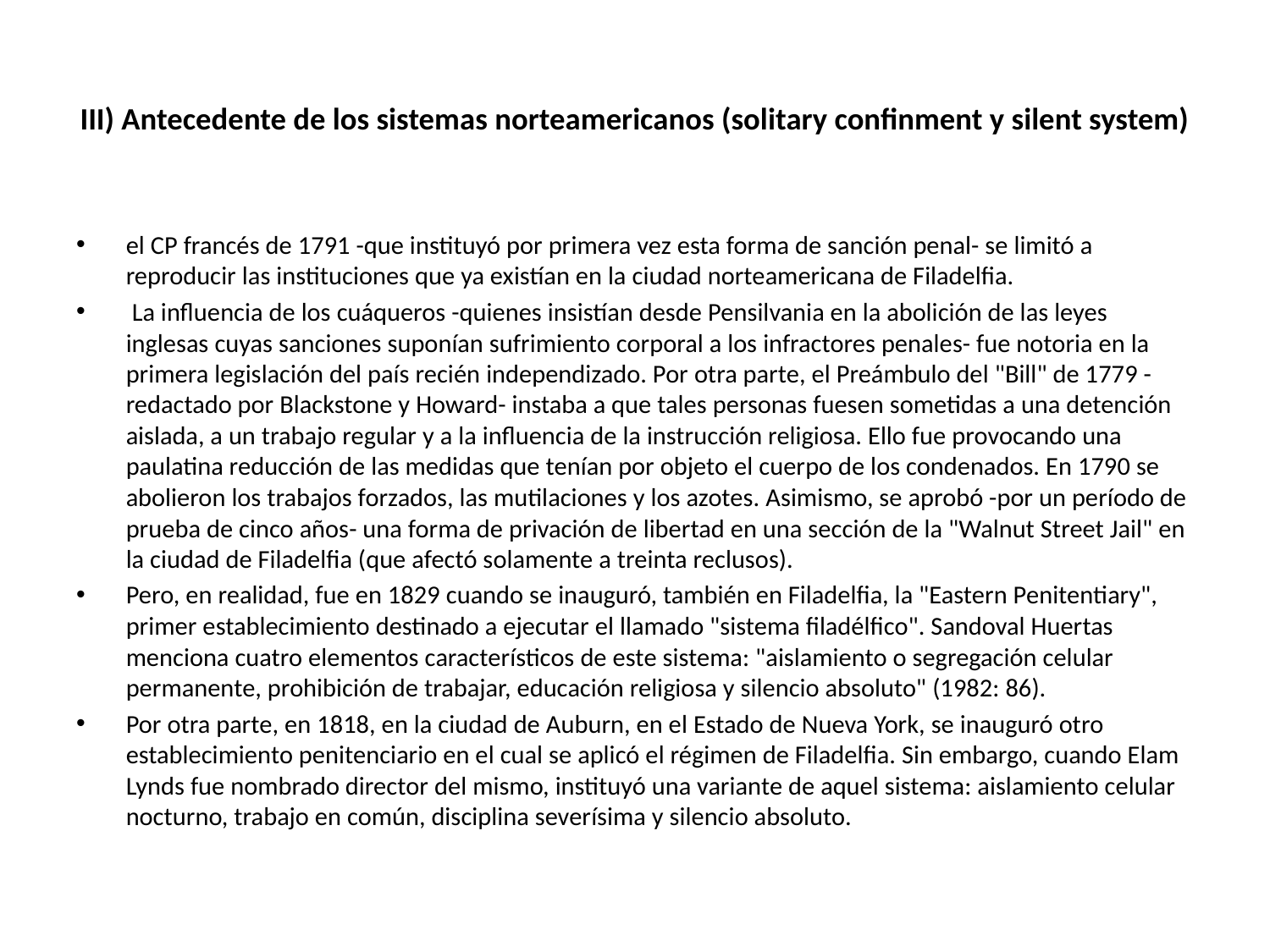

# III) Antecedente de los sistemas norteamericanos (solitary confinment y silent system)
el CP francés de 1791 -que instituyó por primera vez esta forma de sanción penal- se limitó a reproducir las instituciones que ya existían en la ciudad norteamericana de Filadelfia.
 La influencia de los cuáqueros -quienes insistían desde Pensilvania en la abolición de las leyes inglesas cuyas sanciones suponían sufrimiento corporal a los infractores penales- fue notoria en la primera legislación del país recién independizado. Por otra parte, el Preámbulo del "Bill" de 1779 -redactado por Blackstone y Howard- instaba a que tales personas fuesen sometidas a una detención aislada, a un trabajo regular y a la influencia de la instrucción religiosa. Ello fue provocando una paulatina reducción de las medidas que tenían por objeto el cuerpo de los condenados. En 1790 se abolieron los trabajos forzados, las mutilaciones y los azotes. Asimismo, se aprobó -por un período de prueba de cinco años- una forma de privación de libertad en una sección de la "Walnut Street Jail" en la ciudad de Filadelfia (que afectó solamente a treinta reclusos).
Pero, en realidad, fue en 1829 cuando se inauguró, también en Filadelfia, la "Eastern Penitentiary", primer establecimiento destinado a ejecutar el llamado "sistema filadélfico". Sandoval Huertas menciona cuatro elementos característicos de este sistema: "aislamiento o segregación celular permanente, prohibición de trabajar, educación religiosa y silencio absoluto" (1982: 86).
Por otra parte, en 1818, en la ciudad de Auburn, en el Estado de Nueva York, se inauguró otro establecimiento penitenciario en el cual se aplicó el régimen de Filadelfia. Sin embargo, cuando Elam Lynds fue nombrado director del mismo, instituyó una variante de aquel sistema: aislamiento celular nocturno, trabajo en común, disciplina severísima y silencio absoluto.